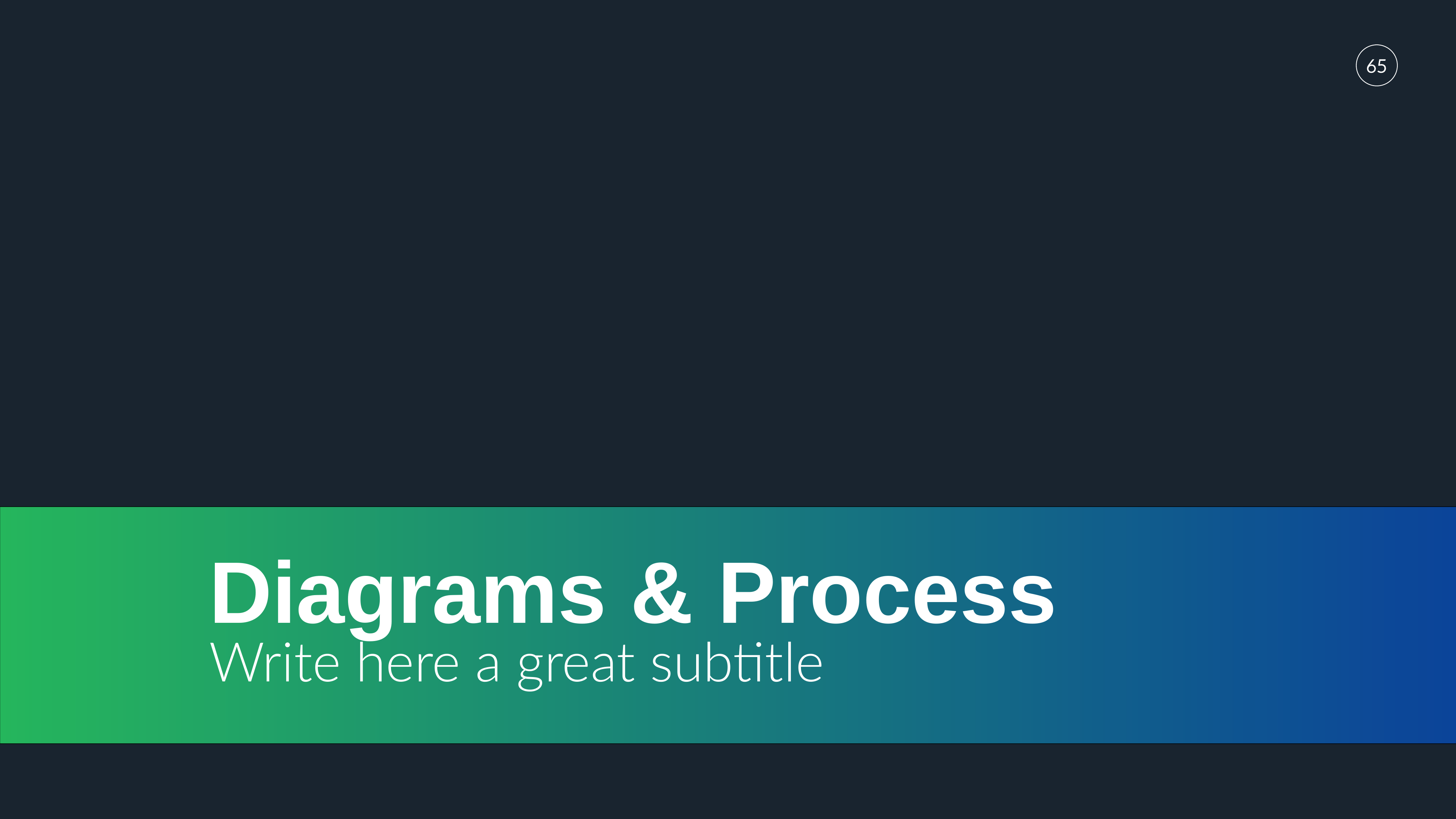

Diagrams & Process
Write here a great subtitle